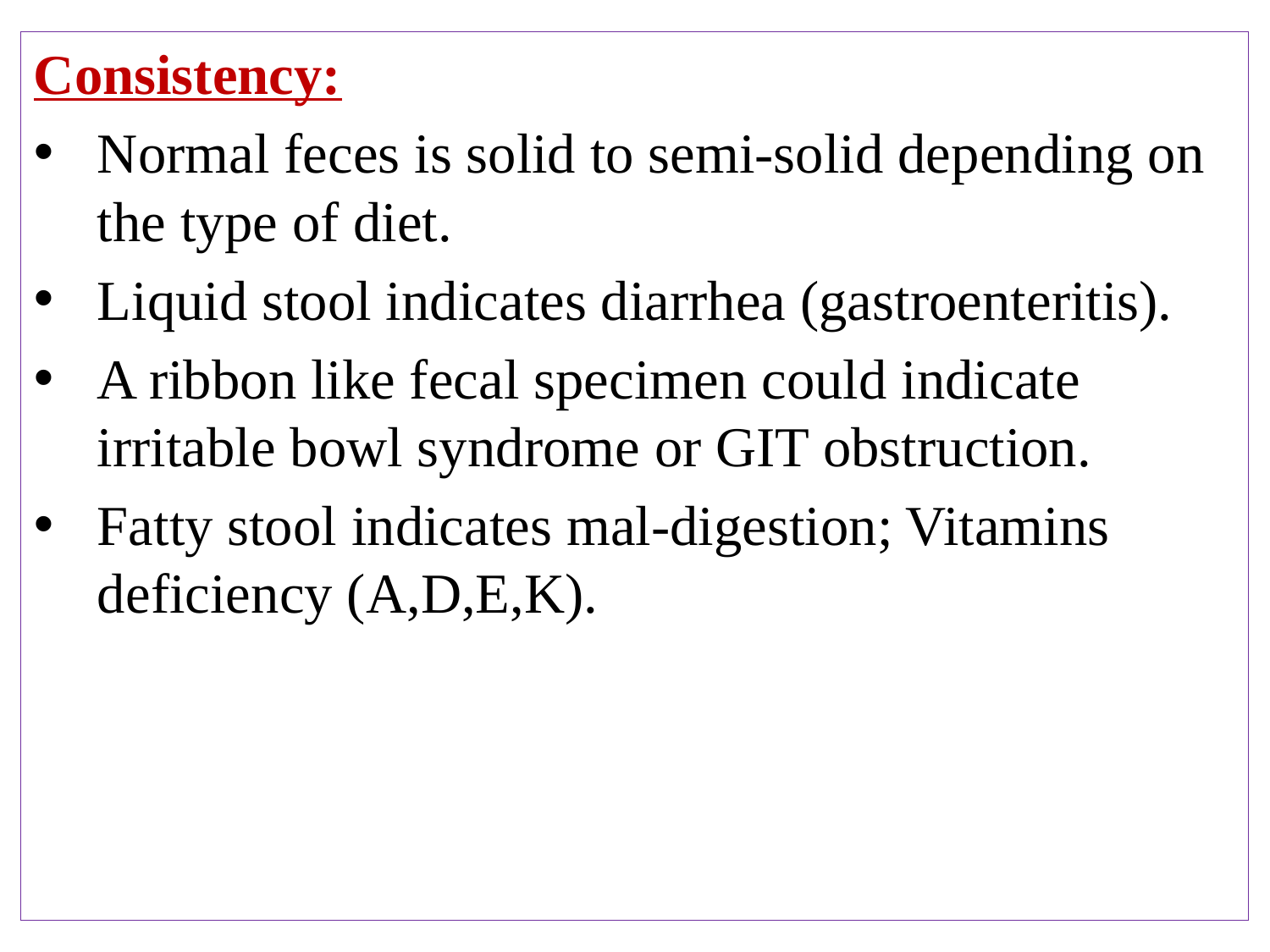

Consistency:
Normal feces is solid to semi-solid depending on the type of diet.
Liquid stool indicates diarrhea (gastroenteritis).
A ribbon like fecal specimen could indicate irritable bowl syndrome or GIT obstruction.
Fatty stool indicates mal-digestion; Vitamins deficiency (A,D,E,K).
# N